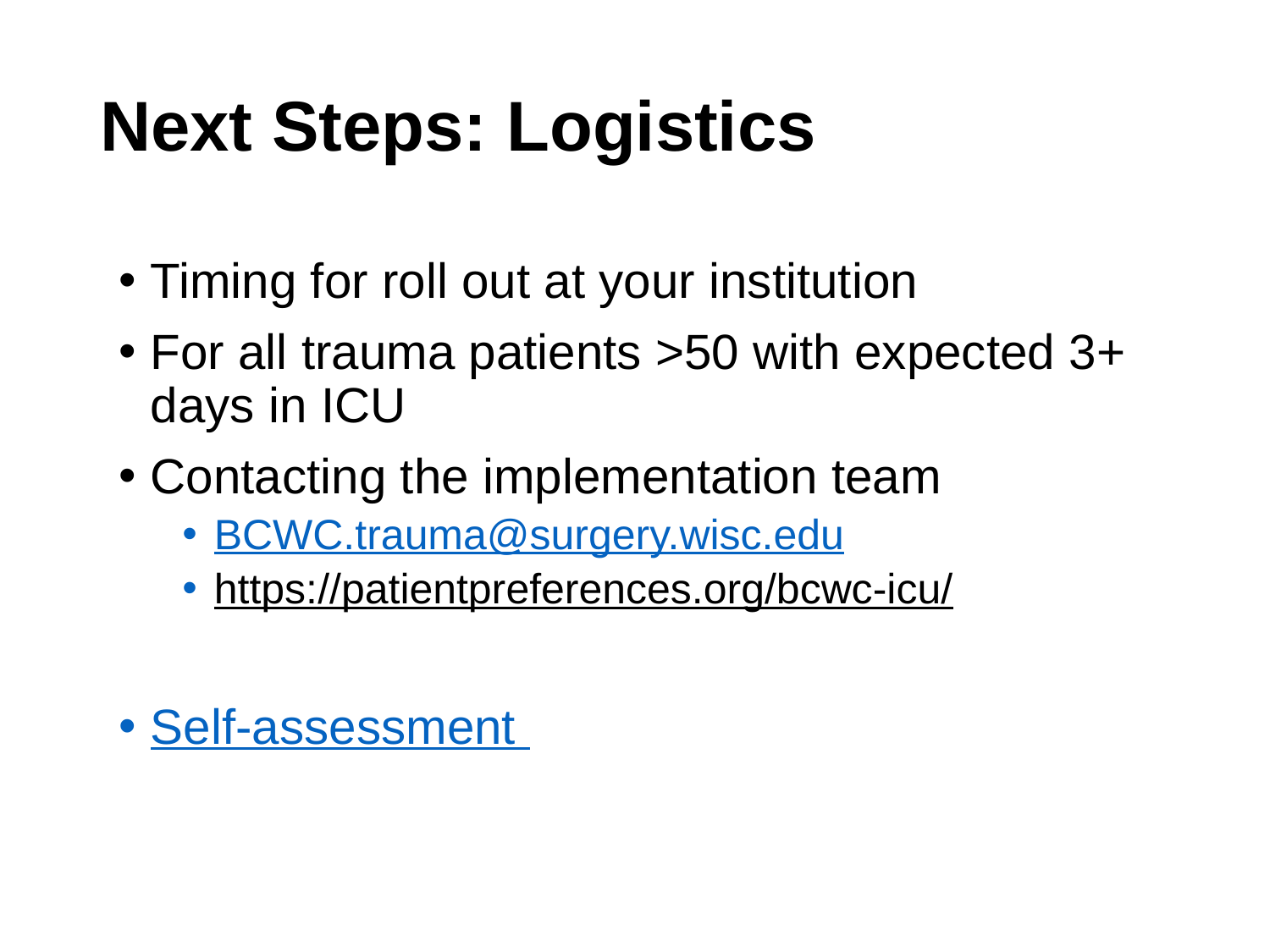

Next Steps: Logistics
Timing for roll out at your institution
For all trauma patients >50 with expected 3+ days in ICU
Contacting the implementation team
BCWC.trauma@surgery.wisc.edu
https://patientpreferences.org/bcwc-icu/

Self-assessment